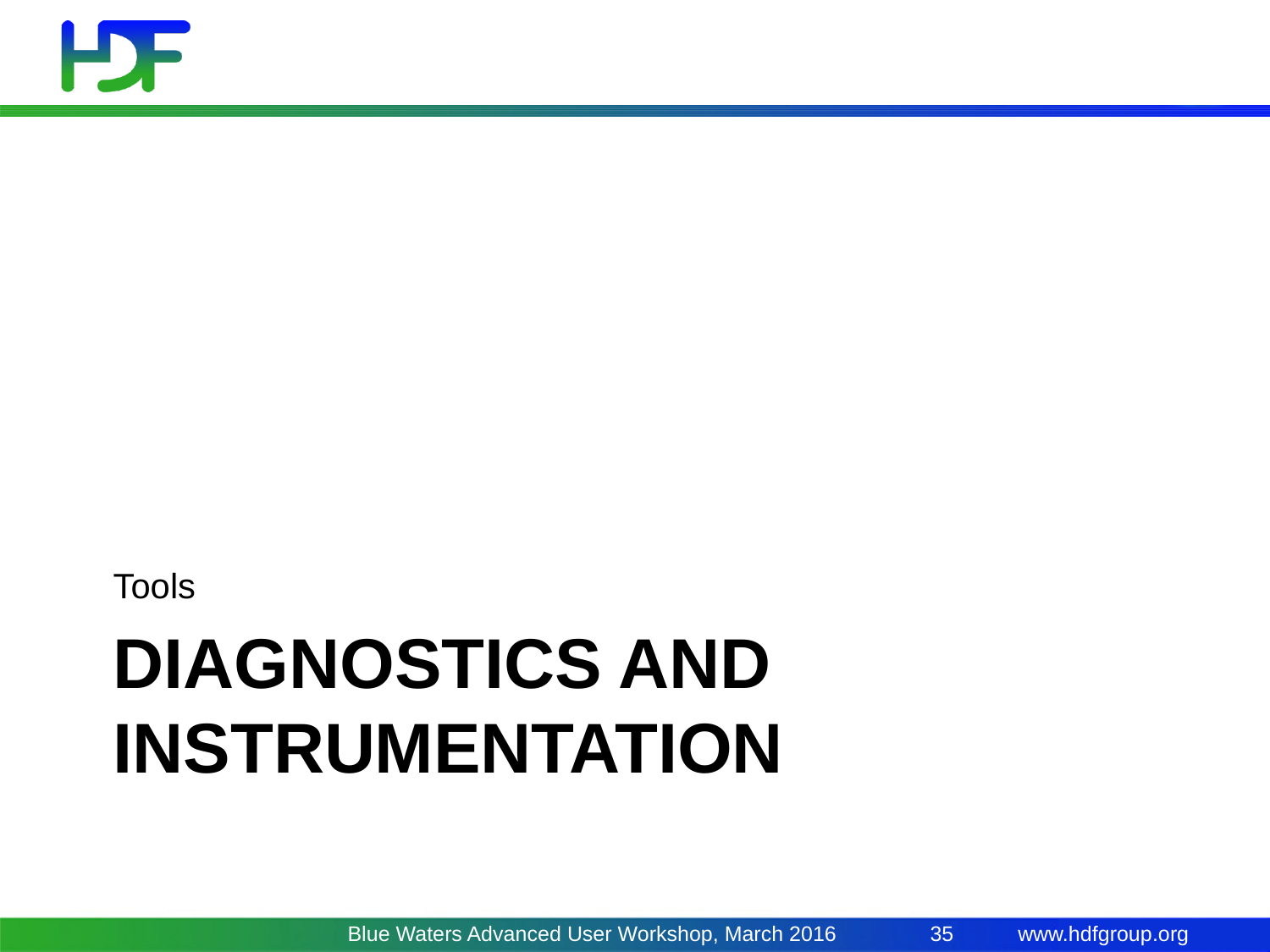

Tools
# DiagnosticS and Instrumentation
Blue Waters Advanced User Workshop, March 2016
35